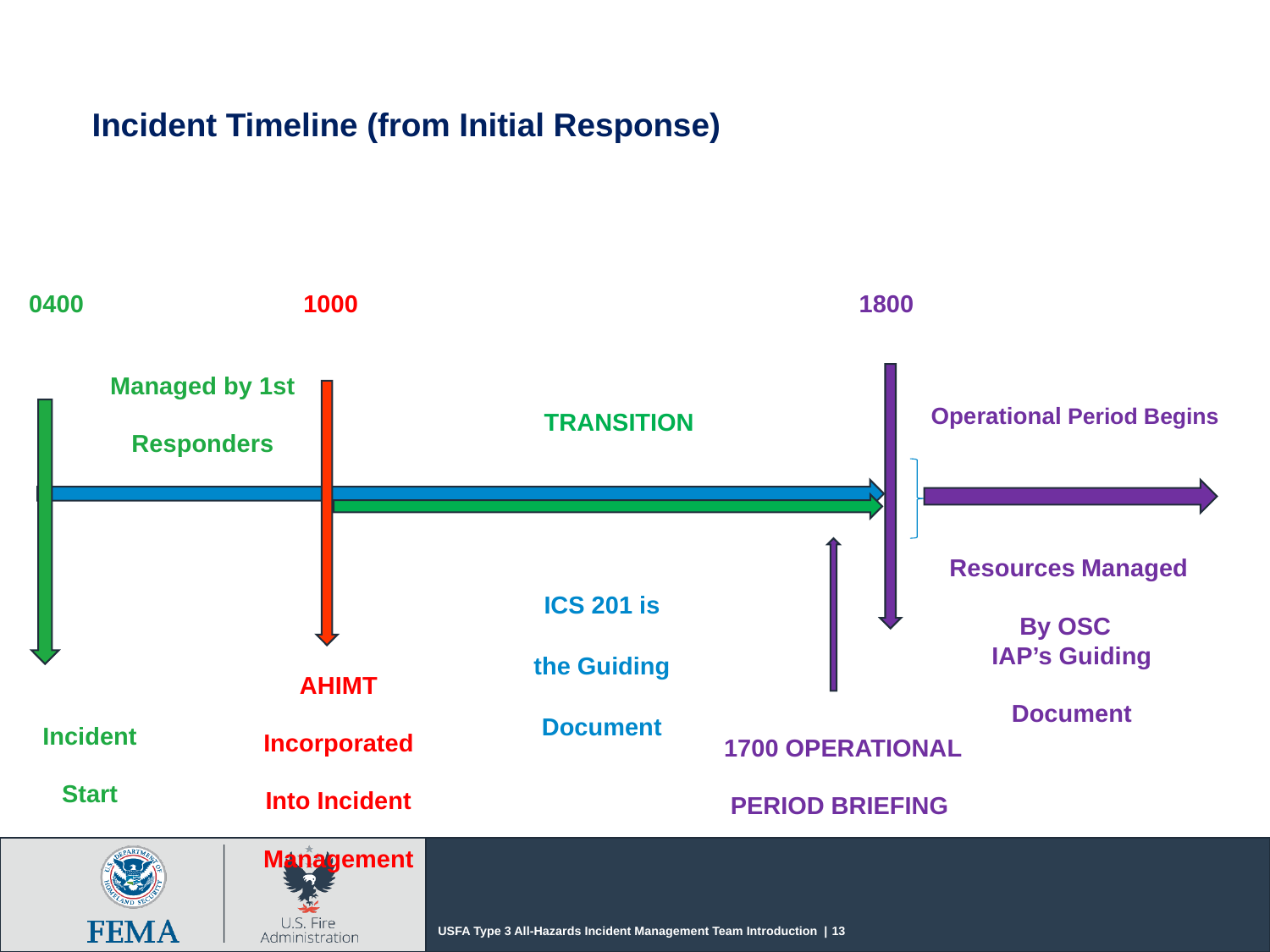

Incident Timeline (from Initial Response)
0400
1000
1800
Managed by 1st Responders

Operational Period Begins
TRANSITION

Resources Managed
By OSC

ICS 201 is the Guiding Document
IAP’s Guiding Document

AHIMT
Incorporated Into Incident Management

Incident
Start
 1700 OPERATIONAL PERIOD BRIEFING
USFA Type 3 All-Hazards Incident Management Team Introduction  | 13